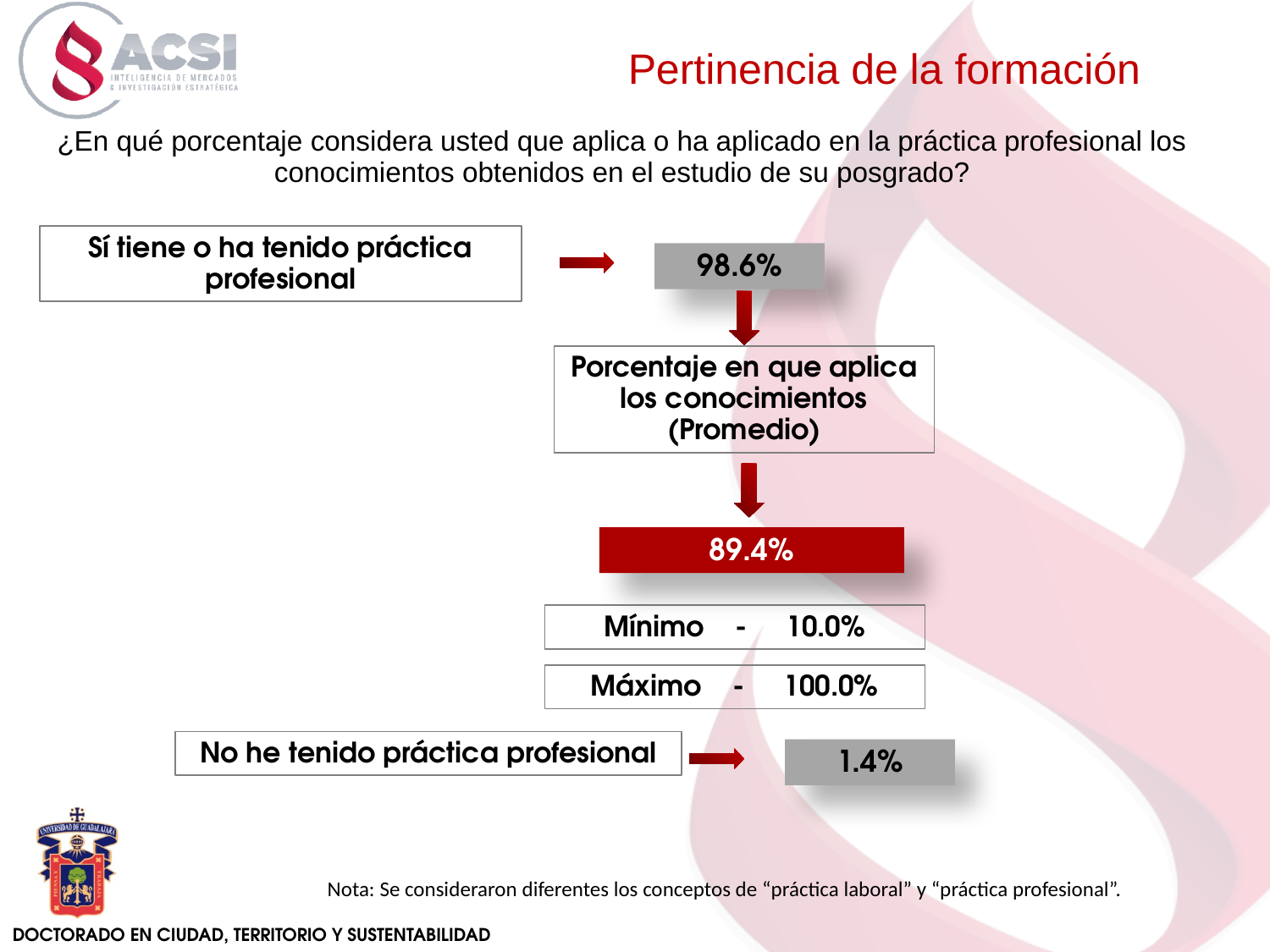

Pertinencia de la formación
¿En qué porcentaje considera usted que aplica o ha aplicado en la práctica profesional los conocimientos obtenidos en el estudio de su posgrado?
Sí tiene o ha tenido práctica profesional
98.6%

Porcentaje en que aplica los conocimientos
(Promedio)

89.4%
Mínimo    -     10.0%
Máximo    -     100.0%
No he tenido práctica profesional
1.4%

Nota: Se consideraron diferentes los conceptos de “práctica laboral” y “práctica profesional”.